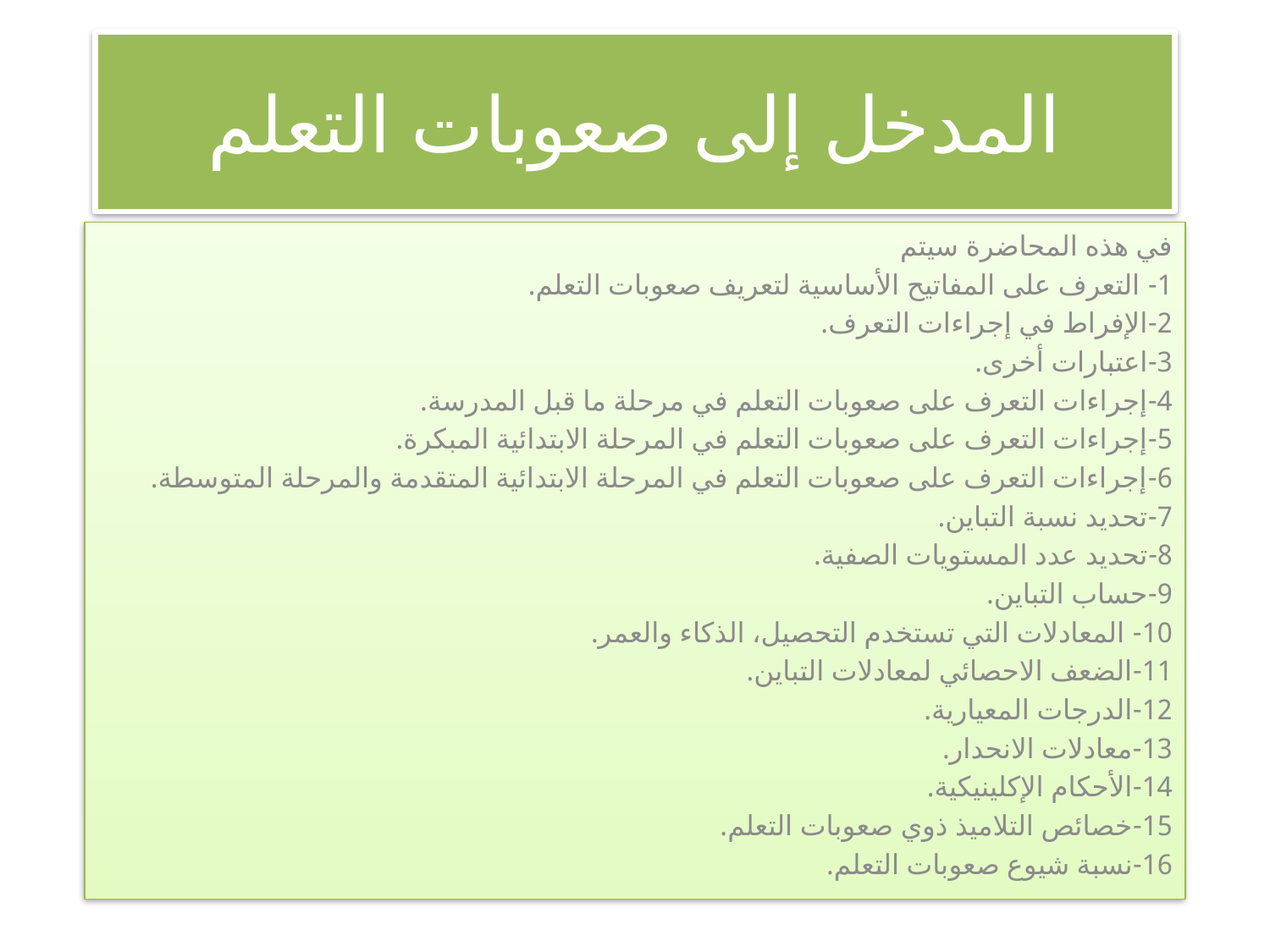

# المدخل إلى صعوبات التعلم
في هذه المحاضرة سيتم
1- التعرف على المفاتيح الأساسية لتعريف صعوبات التعلم.
2-الإفراط في إجراءات التعرف.
3-اعتبارات أخرى.
4-إجراءات التعرف على صعوبات التعلم في مرحلة ما قبل المدرسة.
5-إجراءات التعرف على صعوبات التعلم في المرحلة الابتدائية المبكرة.
6-إجراءات التعرف على صعوبات التعلم في المرحلة الابتدائية المتقدمة والمرحلة المتوسطة.
7-تحديد نسبة التباين.
8-تحديد عدد المستويات الصفية.
9-حساب التباين.
10- المعادلات التي تستخدم التحصيل، الذكاء والعمر.
11-الضعف الاحصائي لمعادلات التباين.
12-الدرجات المعيارية.
13-معادلات الانحدار.
14-الأحكام الإكلينيكية.
15-خصائص التلاميذ ذوي صعوبات التعلم.
16-نسبة شيوع صعوبات التعلم.